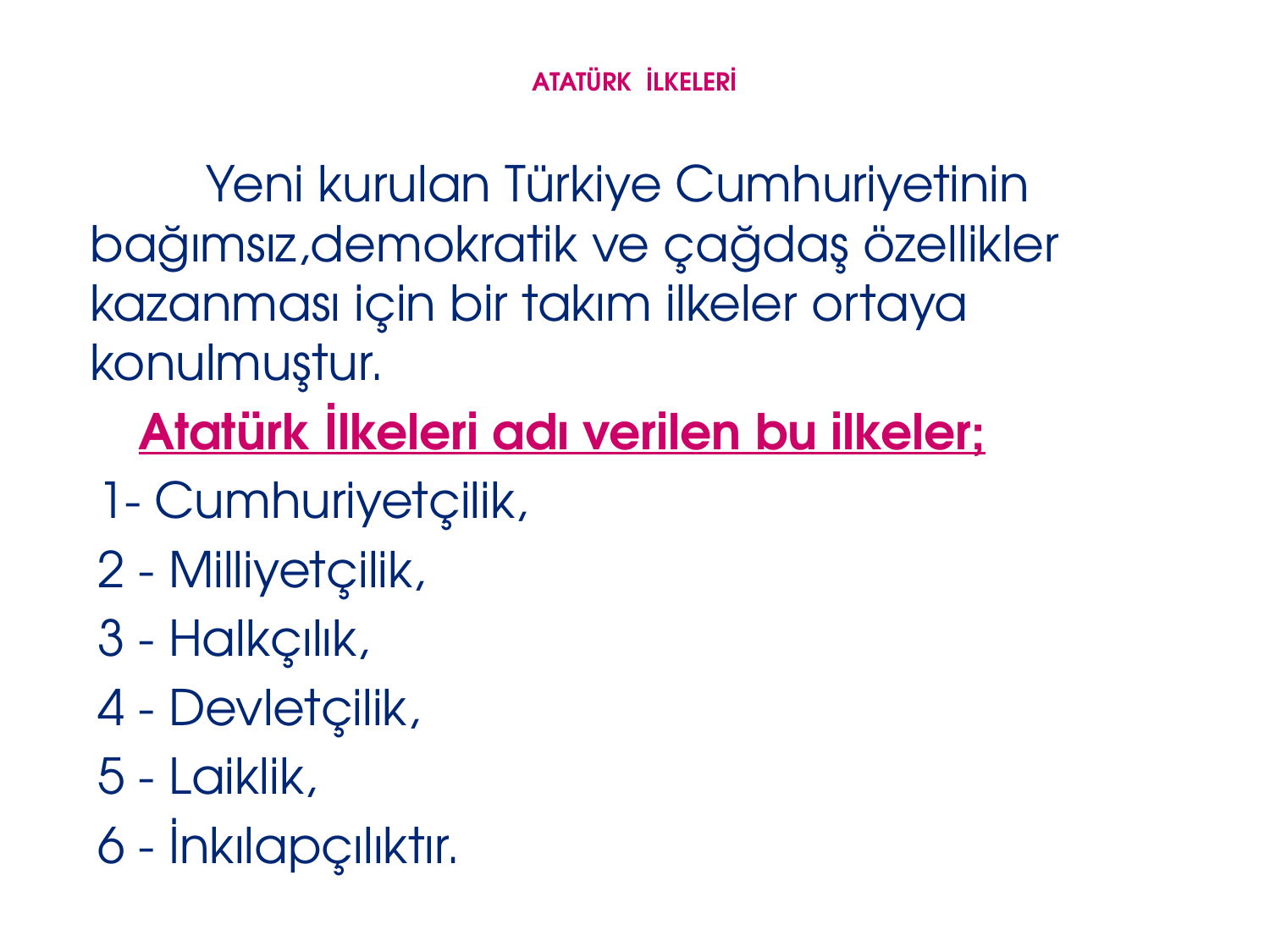

# ATATÜRK  İLKELERİ
            Yeni kurulan Türkiye Cumhuriyetinin bağımsız,demokratik ve çağdaş özellikler kazanması için bir takım ilkeler ortaya konulmuştur.
       Atatürk İlkeleri adı verilen bu ilkeler;
    1- Cumhuriyetçilik,
    2 - Milliyetçilik,
    3 - Halkçılık,
    4 - Devletçilik,
    5 - Laiklik,
    6 - İnkılapçılıktır.